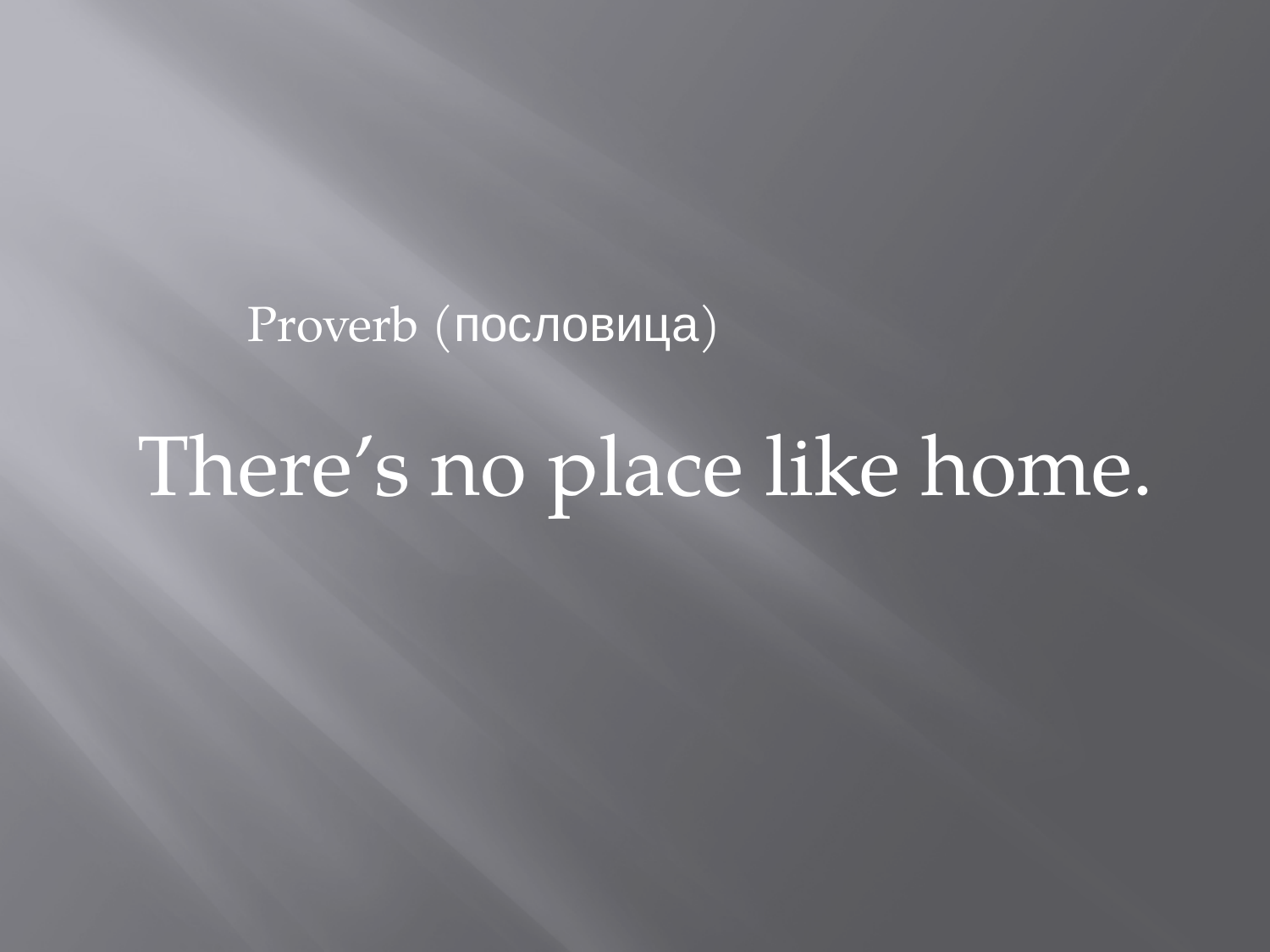

Proverb (пословица)

There’s no place like home.